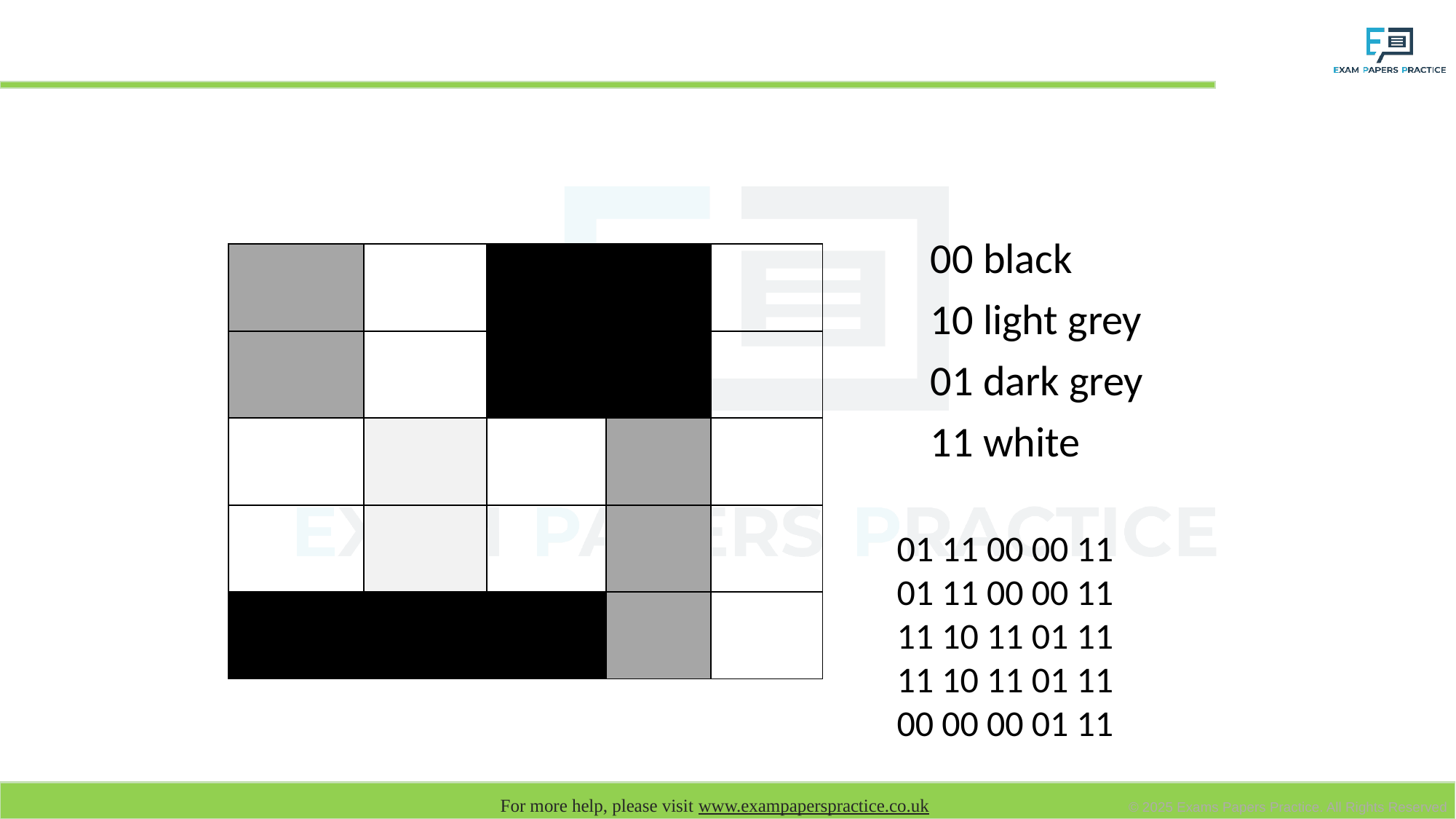

# Represent this two-bit image as a sequence of bits
00 black
10 light grey
01 dark grey
11 white
|  |  |  |  |  |
| --- | --- | --- | --- | --- |
|  |  |  |  |  |
|  |  |  |  |  |
|  |  |  |  |  |
|  |  |  |  |  |
01 11 00 00 11
01 11 00 00 11
11 10 11 01 11
11 10 11 01 11
00 00 00 01 11